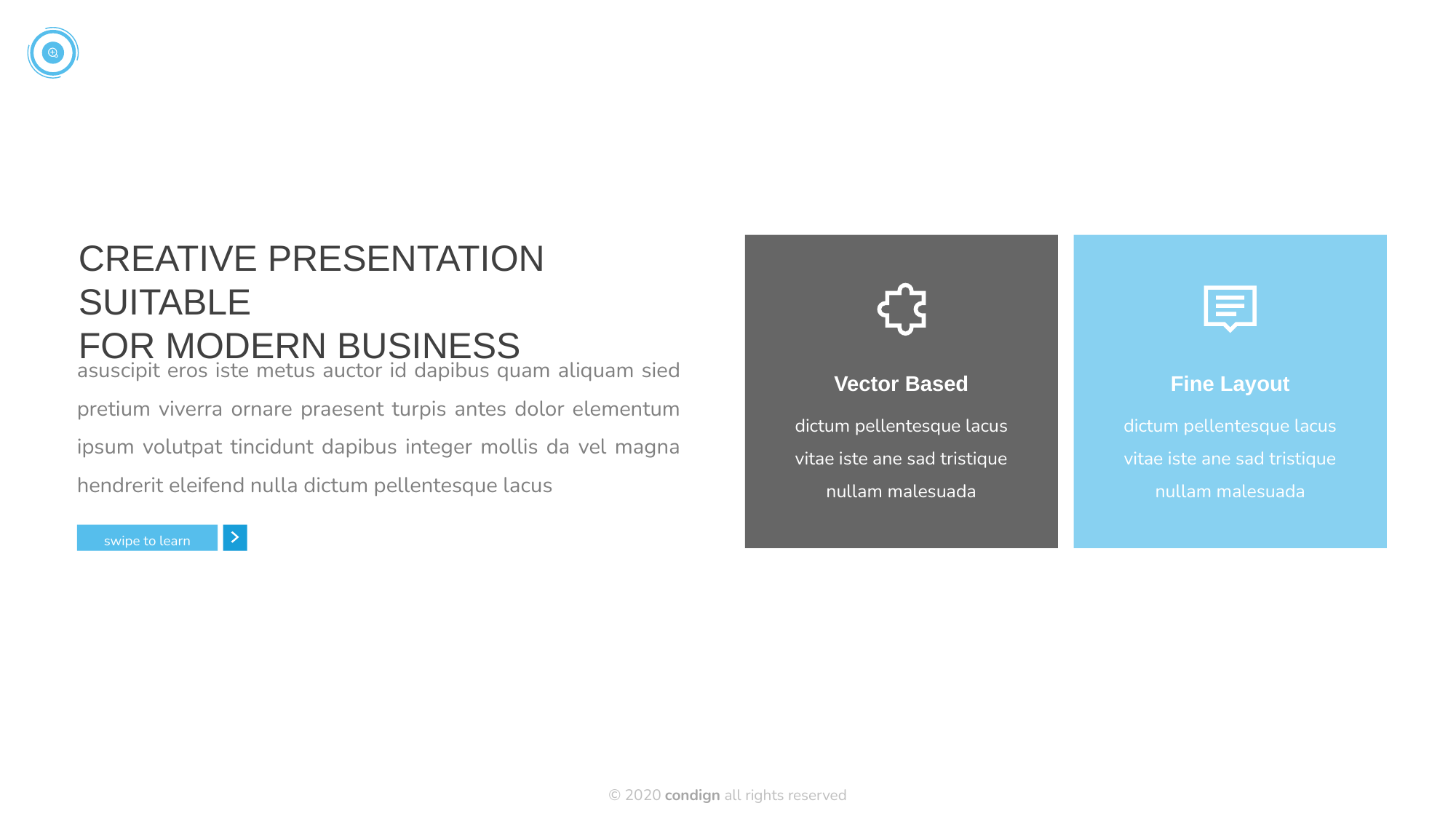

CREATIVE PRESENTATION SUITABLE
FOR MODERN BUSINESS

asuscipit eros iste metus auctor id dapibus quam aliquam sied pretium viverra ornare praesent turpis antes dolor elementum ipsum volutpat tincidunt dapibus integer mollis da vel magna hendrerit eleifend nulla dictum pellentesque lacus
Vector Based
dictum pellentesque lacus vitae iste ane sad tristique nullam malesuada
Fine Layout
dictum pellentesque lacus vitae iste ane sad tristique nullam malesuada
swipe to learn

© 2020 condign all rights reserved